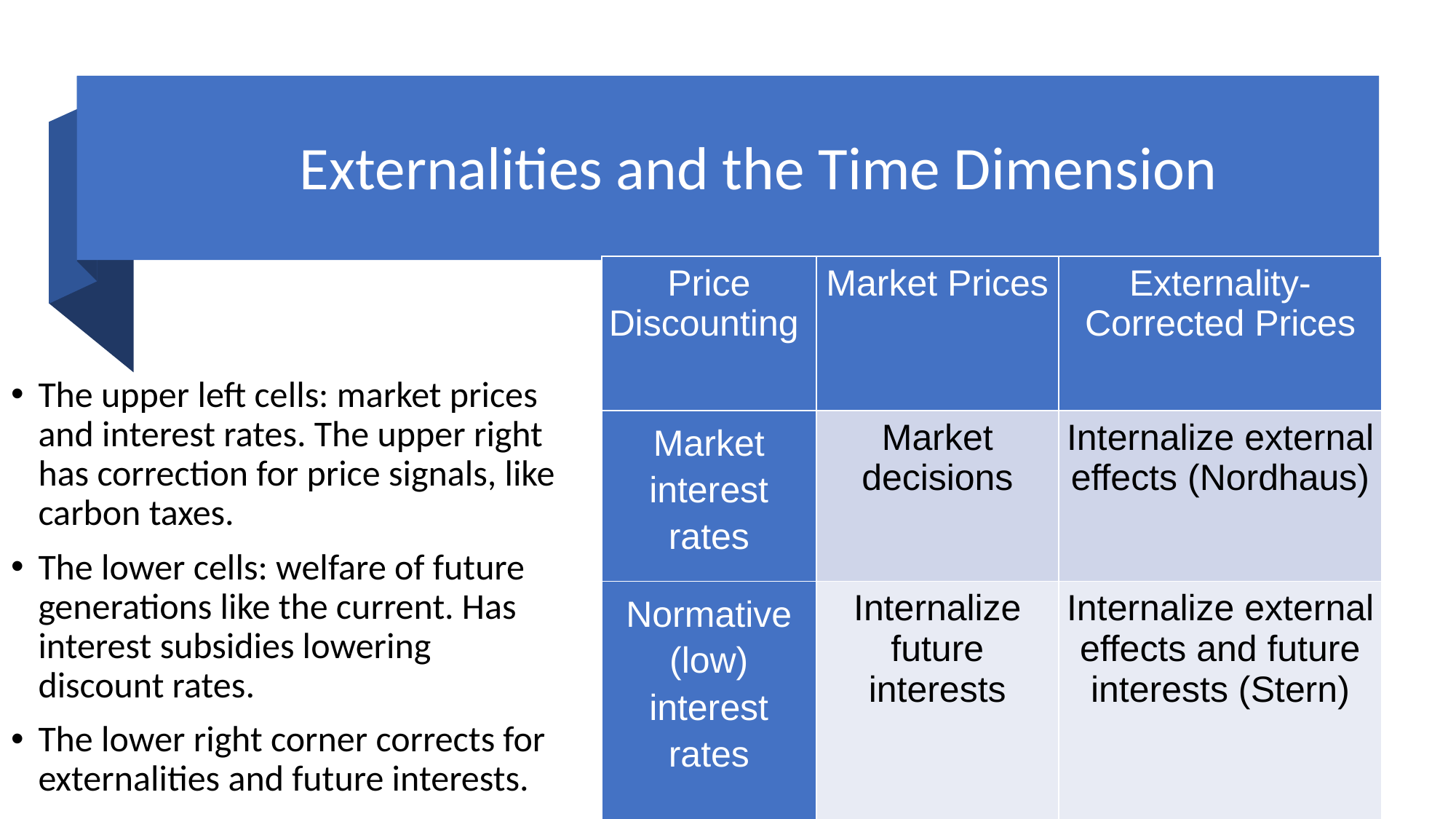

# Externalities and the Time Dimension
| Price Discounting | Market Prices | Externality-Corrected Prices |
| --- | --- | --- |
| Market interest rates | Market decisions | Internalize external effects (Nordhaus) |
| Normative (low) interest rates | Internalize future interests | Internalize external effects and future interests (Stern) |

The upper left cells: market prices and interest rates. The upper right has correction for price signals, like carbon taxes.
The lower cells: welfare of future generations like the current. Has interest subsidies lowering discount rates.
The lower right corner corrects for externalities and future interests.

2